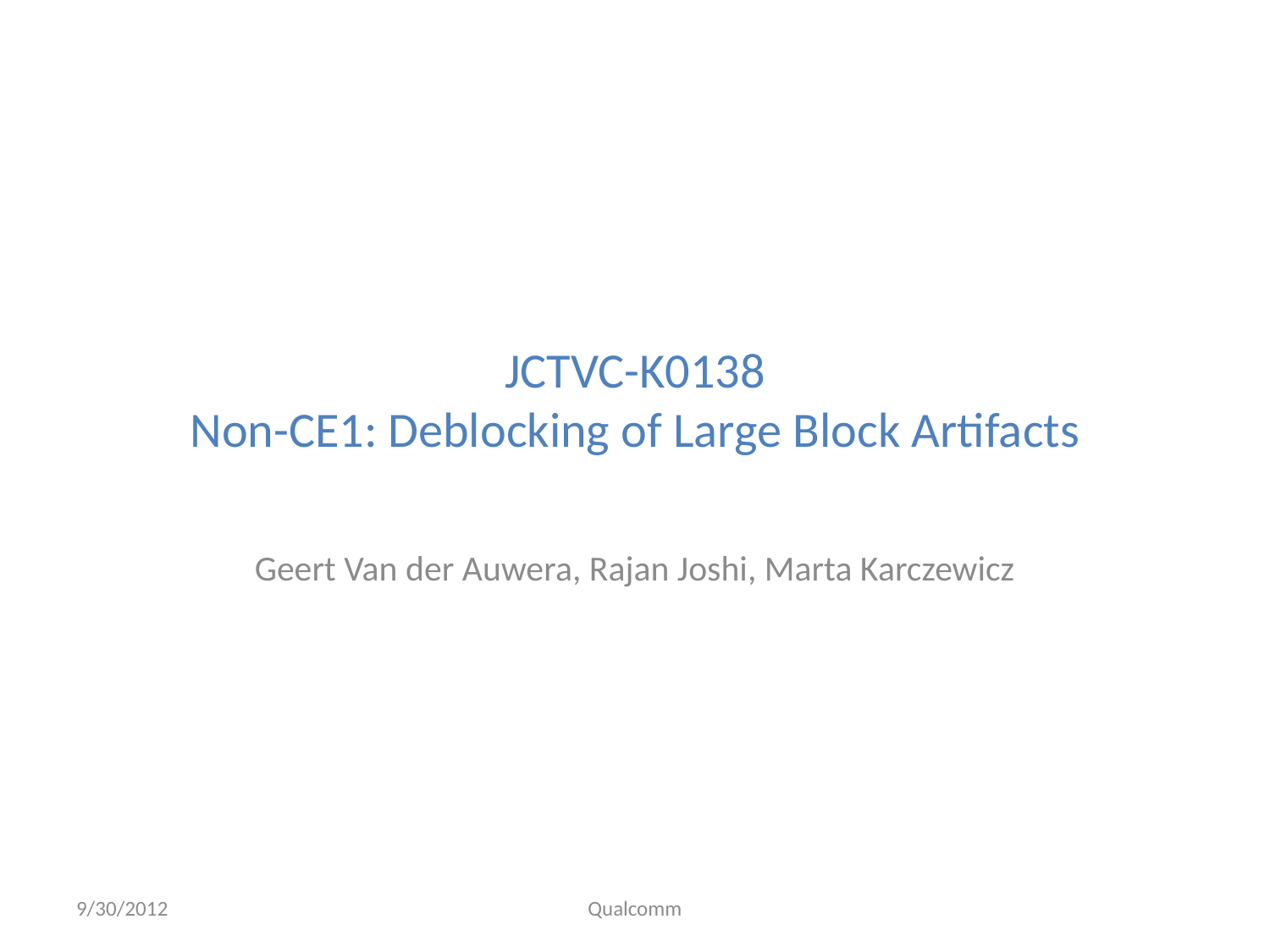

# JCTVC-K0138 Non-CE1: Deblocking of Large Block Artifacts
Geert Van der Auwera, Rajan Joshi, Marta Karczewicz
9/30/2012
Qualcomm